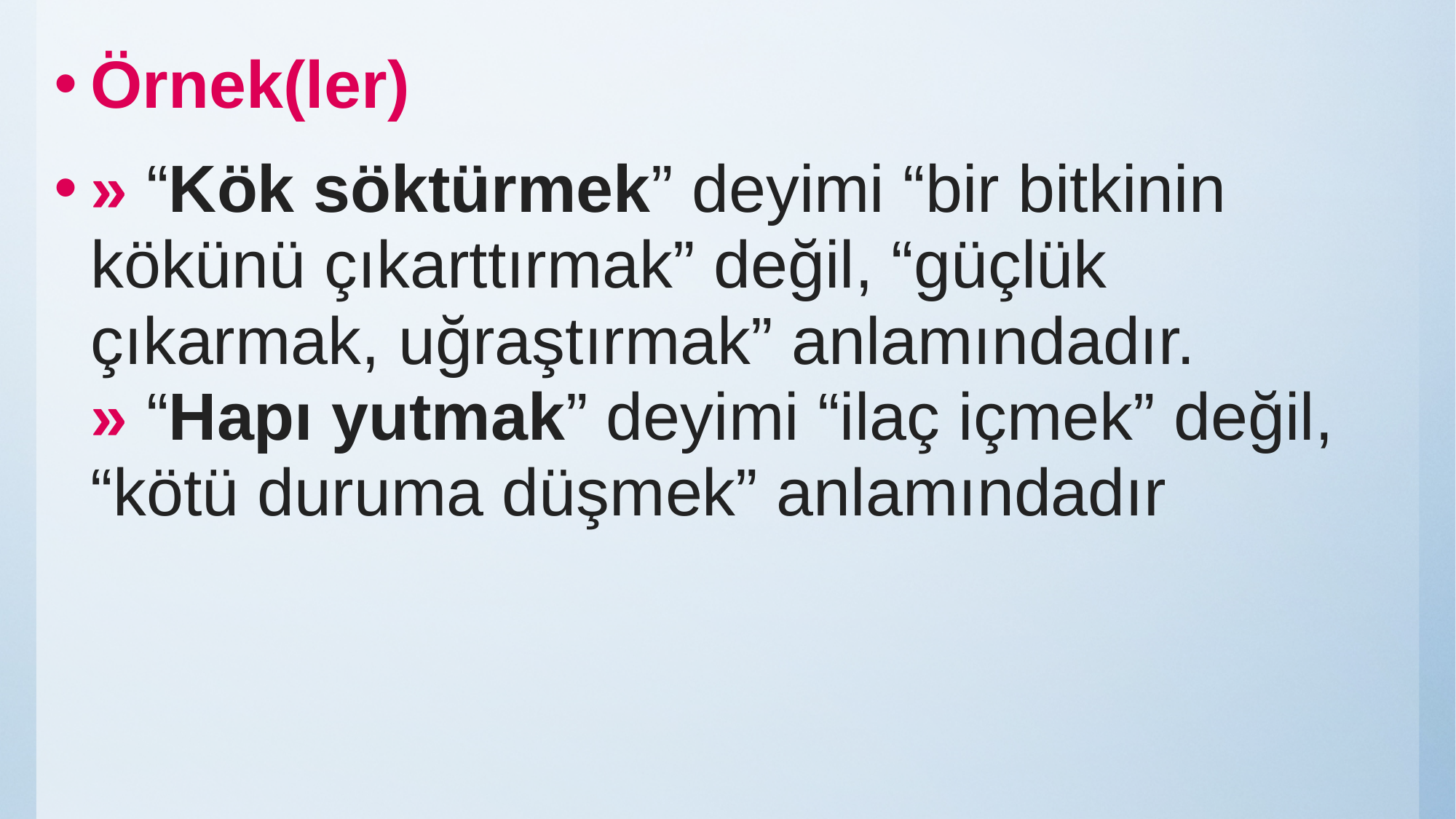

#
Örnek(ler)
» “Kök söktürmek” deyimi “bir bitkinin kökünü çıkarttırmak” değil, “güçlük çıkarmak, uğraştırmak” anlamındadır.
» “Hapı yutmak” deyimi “ilaç içmek” değil, “kötü duruma düşmek” anlamındadır